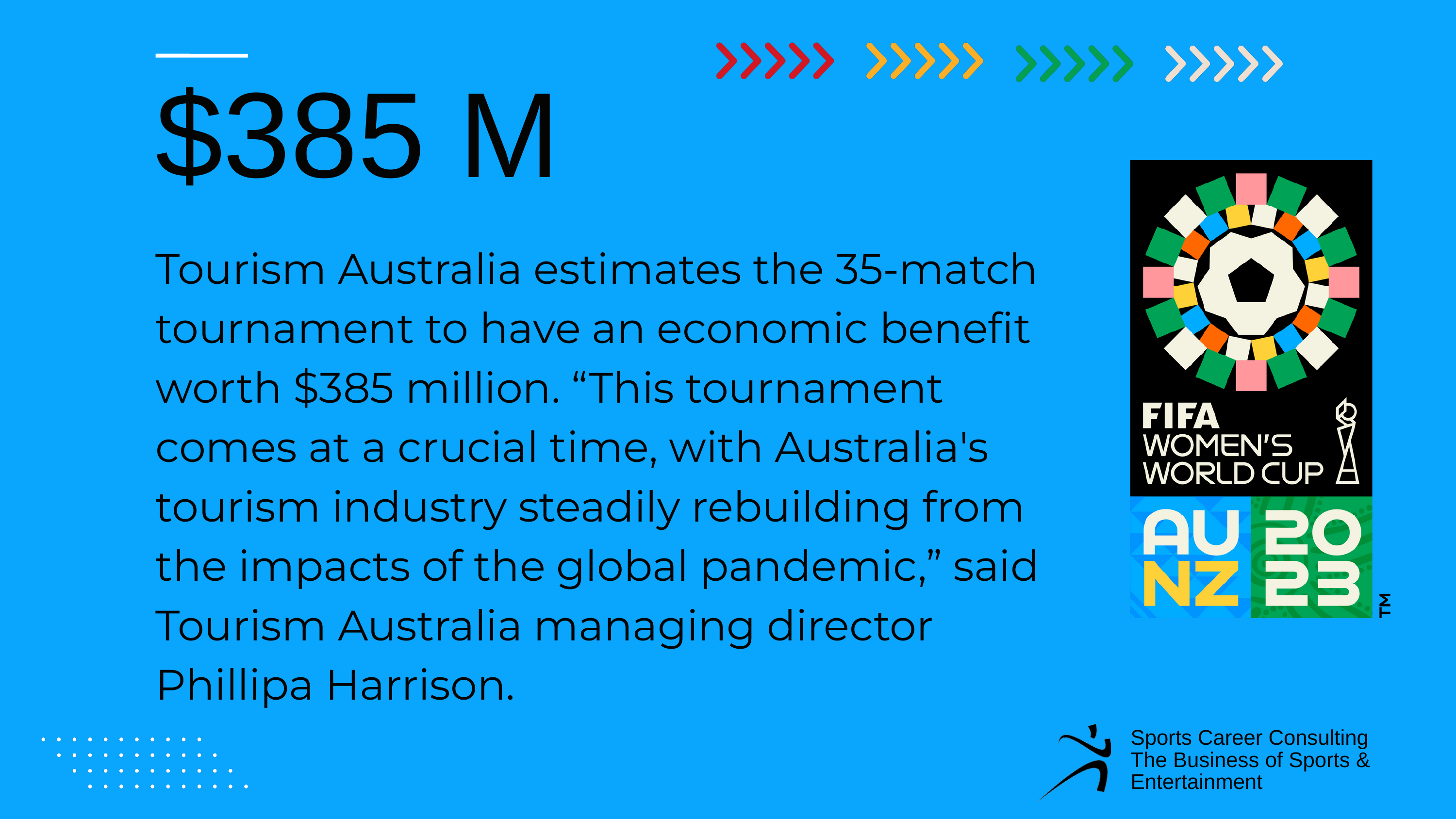

$385 M

Tourism Australia estimates the 35-match tournament to have an economic benefit worth $385 million. “This tournament comes at a crucial time, with Australia's tourism industry steadily rebuilding from the impacts of the global pandemic,” said Tourism Australia managing director Phillipa Harrison.

Sports Career Consulting
The Business of Sports & Entertainment